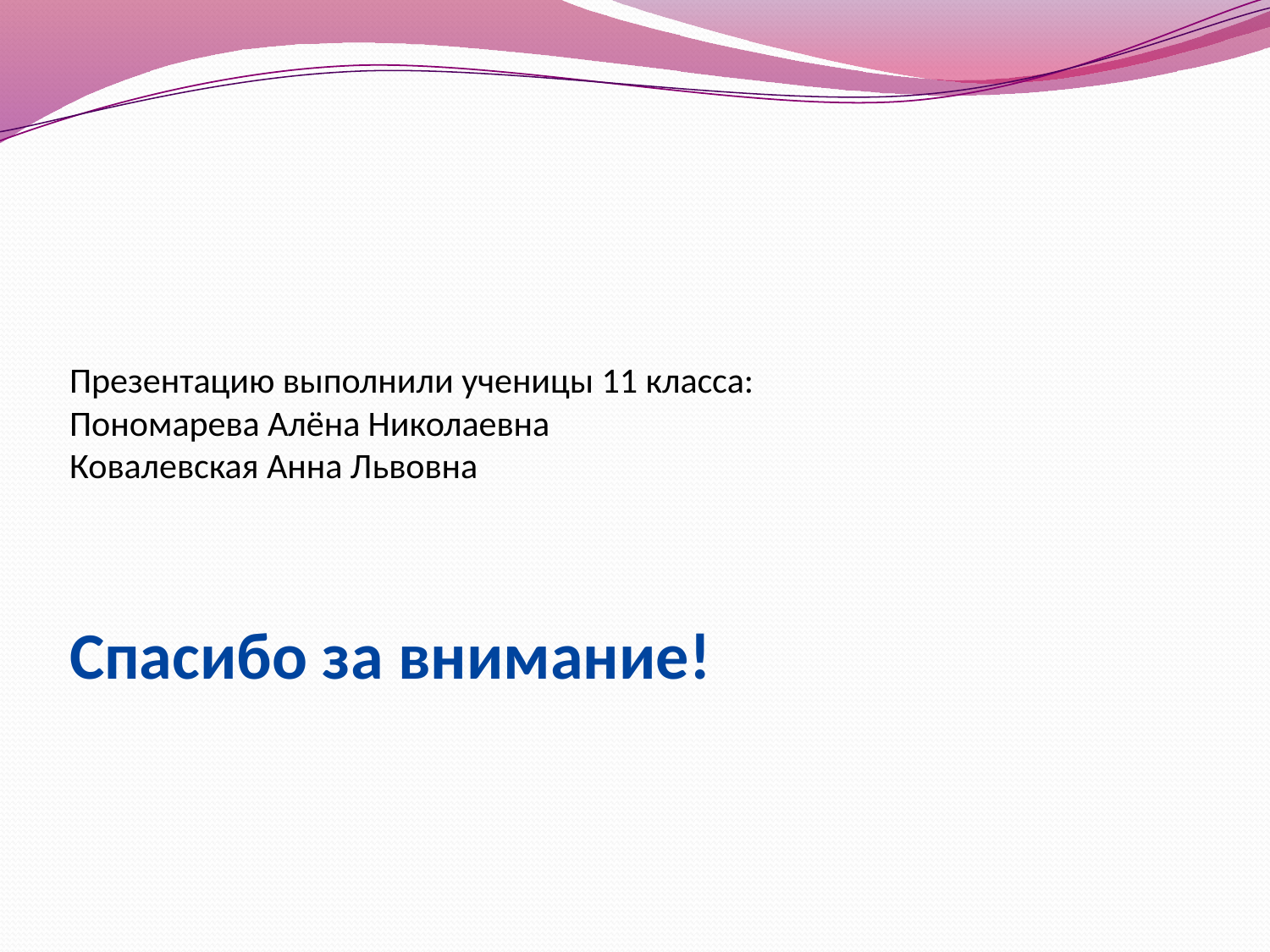

# Презентацию выполнили ученицы 11 класса: Пономарева Алёна Николаевна Ковалевская Анна Львовна Спасибо за внимание!